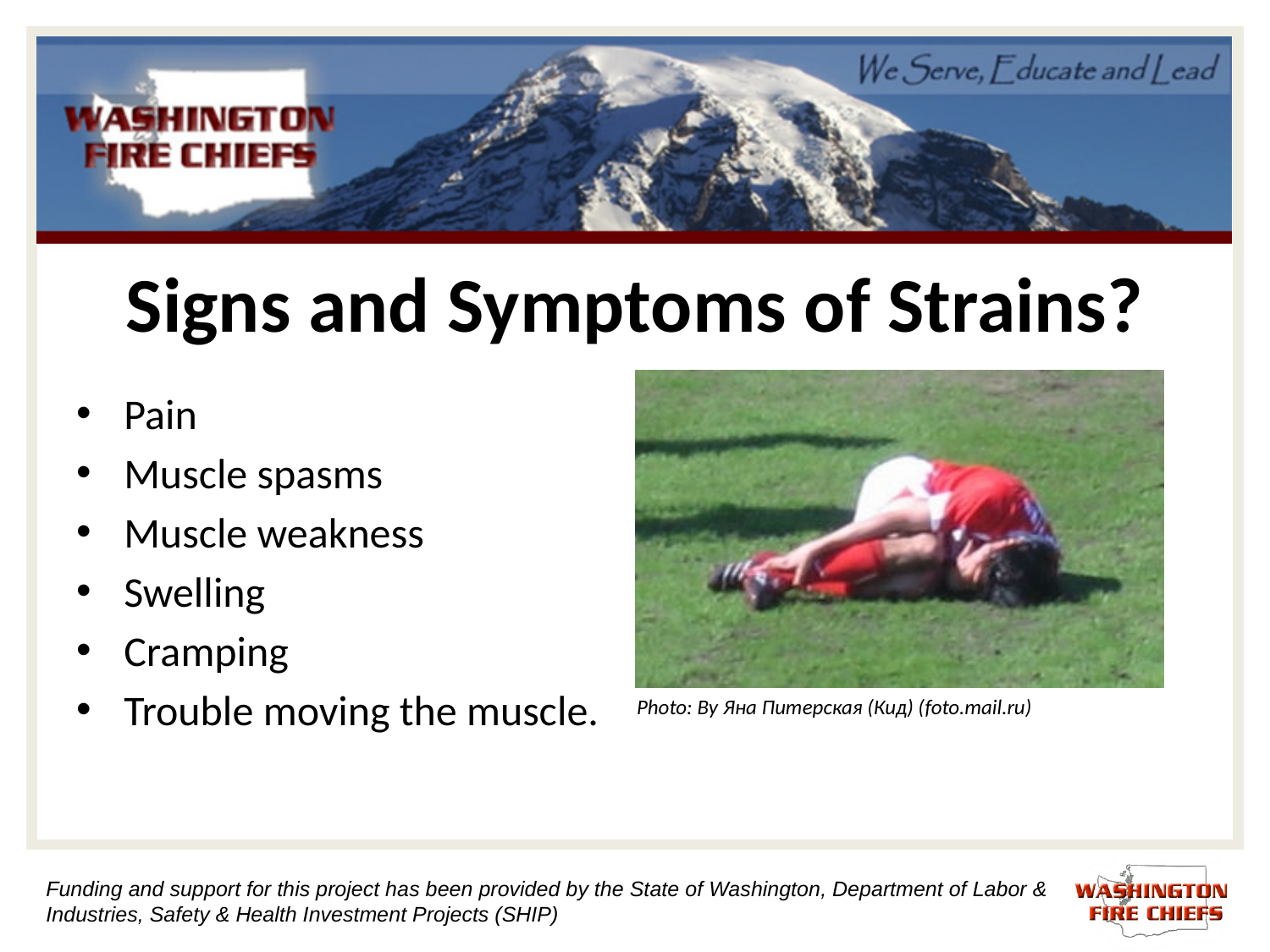

# Signs and Symptoms of Strains?

Pain
Muscle spasms
Muscle weakness
Swelling
Cramping
Trouble moving the muscle.

Photo: By Яна Питерская (Кид) (foto.mail.ru)